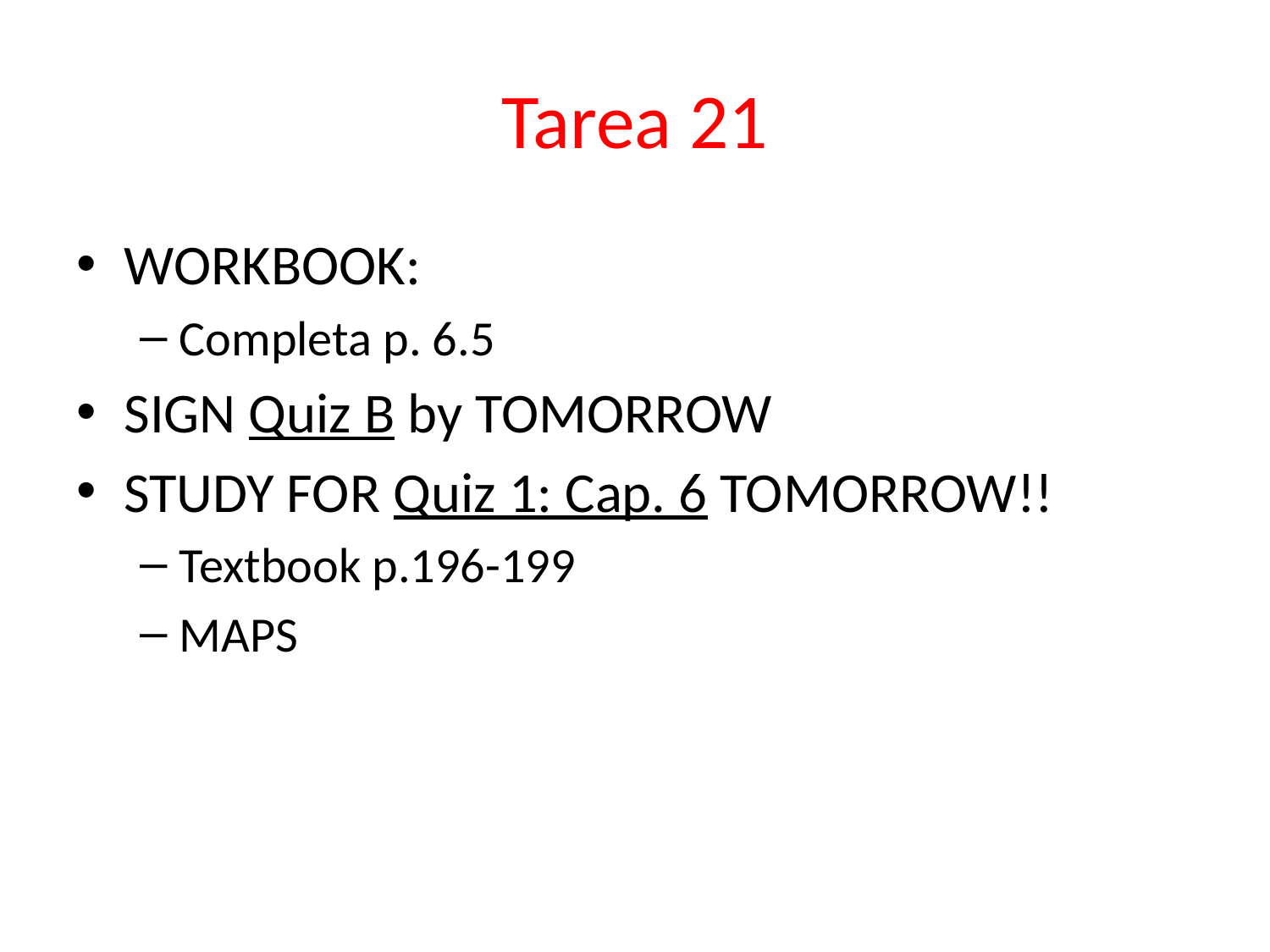

# Tarea 21
WORKBOOK:
Completa p. 6.5
SIGN Quiz B by TOMORROW
STUDY FOR Quiz 1: Cap. 6 TOMORROW!!
Textbook p.196-199
MAPS